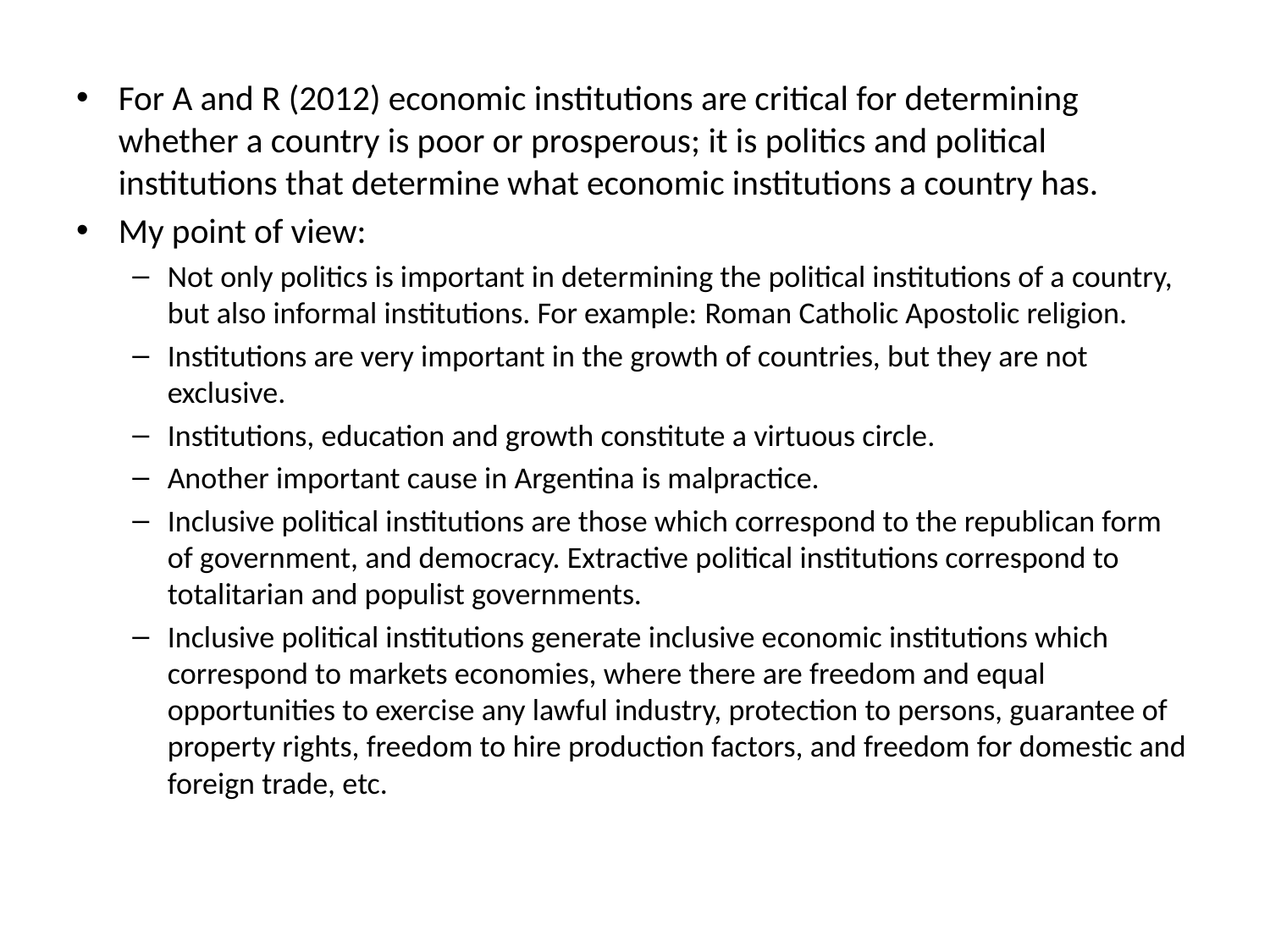

For A and R (2012) economic institutions are critical for determining whether a country is poor or prosperous; it is politics and political institutions that determine what economic institutions a country has.
My point of view:
Not only politics is important in determining the political institutions of a country, but also informal institutions. For example: Roman Catholic Apostolic religion.
Institutions are very important in the growth of countries, but they are not exclusive.
Institutions, education and growth constitute a virtuous circle.
Another important cause in Argentina is malpractice.
Inclusive political institutions are those which correspond to the republican form of government, and democracy. Extractive political institutions correspond to totalitarian and populist governments.
Inclusive political institutions generate inclusive economic institutions which correspond to markets economies, where there are freedom and equal opportunities to exercise any lawful industry, protection to persons, guarantee of property rights, freedom to hire production factors, and freedom for domestic and foreign trade, etc.